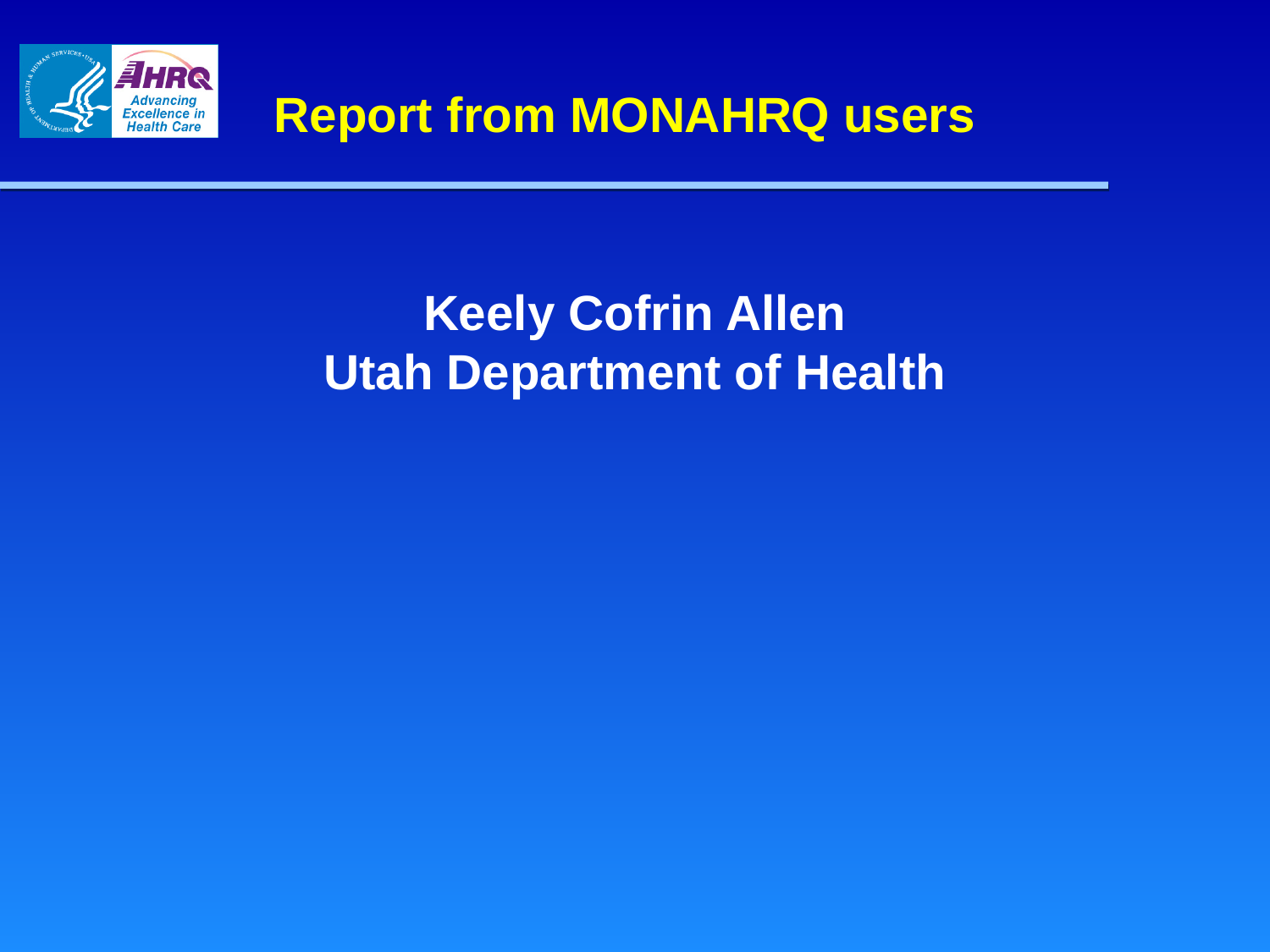

Report from MONAHRQ users
Keely Cofrin Allen
Utah Department of Health